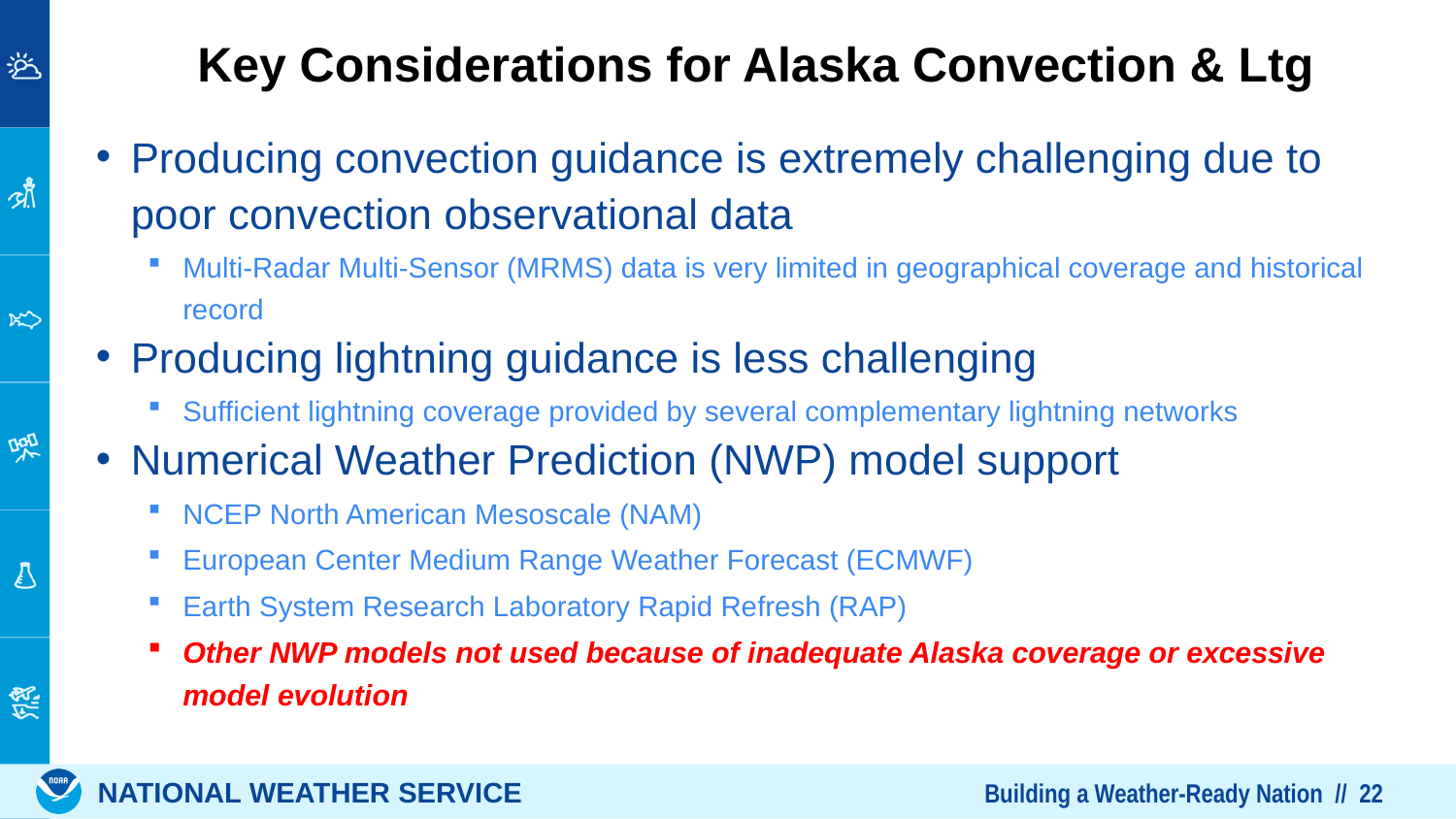

# Key Considerations for Alaska Convection & Ltg

Producing convection guidance is extremely challenging due to poor convection observational data
Multi-Radar Multi-Sensor (MRMS) data is very limited in geographical coverage and historical record
Producing lightning guidance is less challenging
Sufficient lightning coverage provided by several complementary lightning networks
Numerical Weather Prediction (NWP) model support
NCEP North American Mesoscale (NAM)
European Center Medium Range Weather Forecast (ECMWF)
Earth System Research Laboratory Rapid Refresh (RAP)
Other NWP models not used because of inadequate Alaska coverage or excessive model evolution